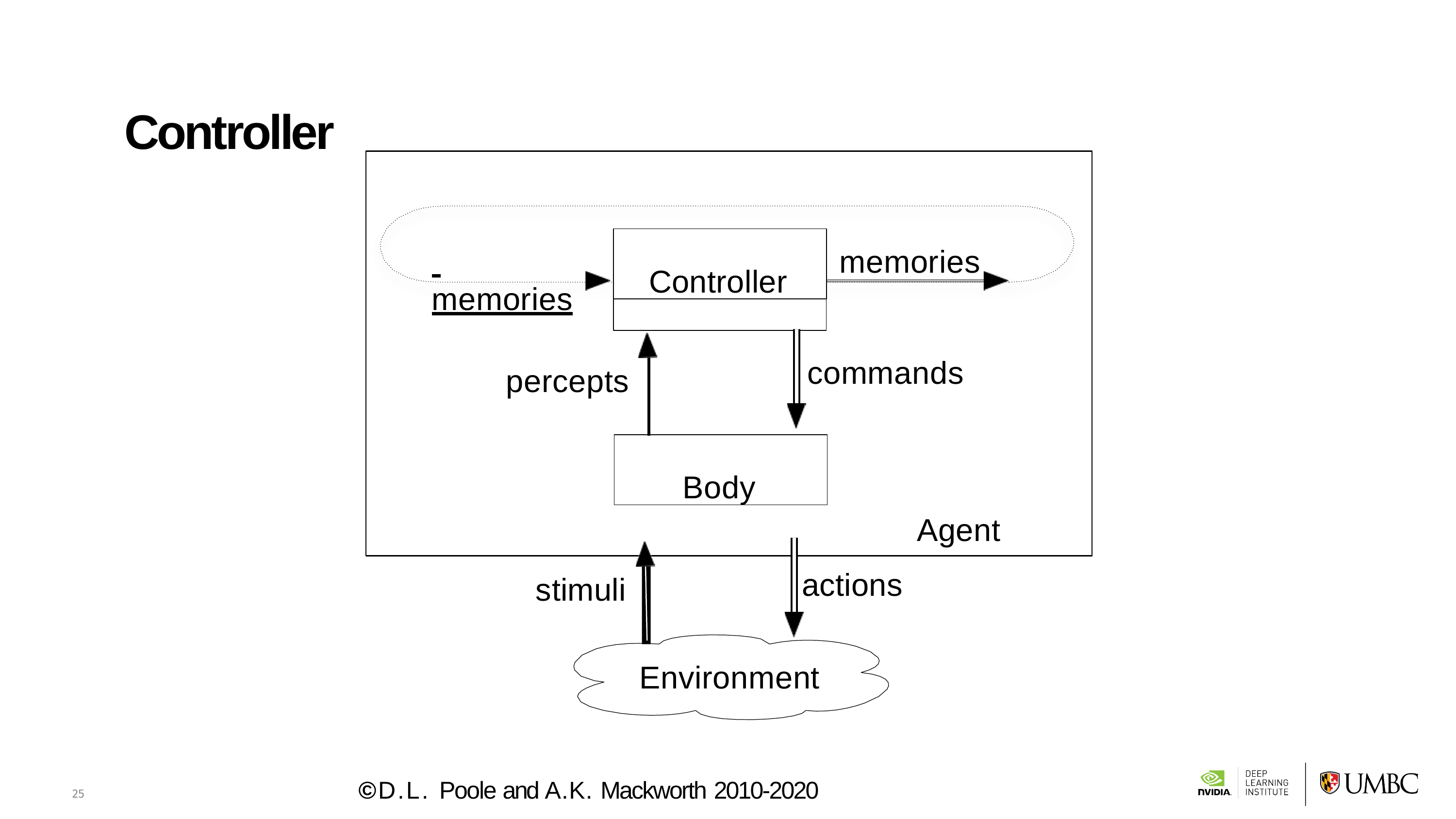

# Controller

Controller
  memories
memories

commands
percepts

Body
Agent

actions
stimuli
Environment
©D.L. Poole and A.K. Mackworth 2010-2020